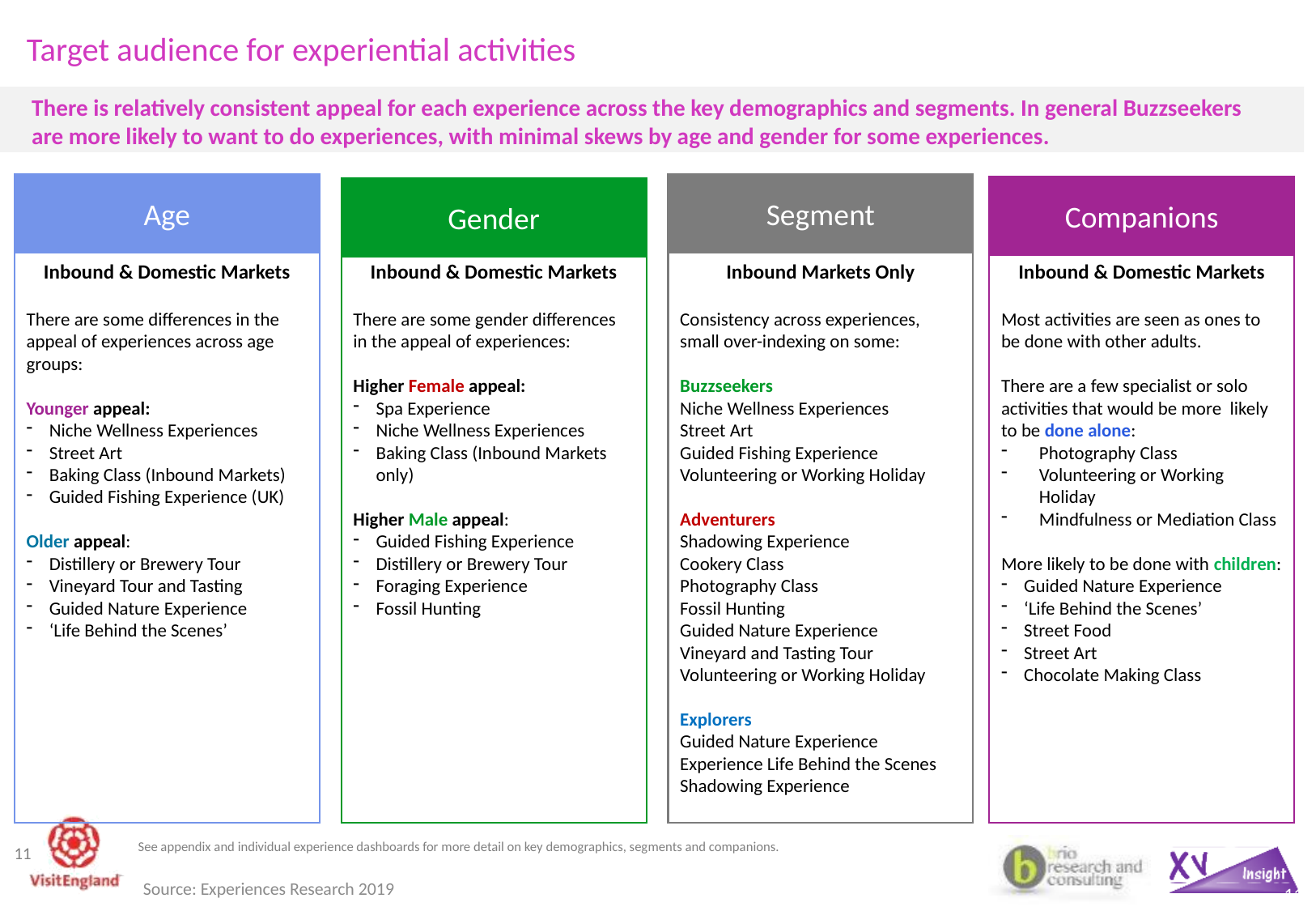

# Target audience for experiential activities

There is relatively consistent appeal for each experience across the key demographics and segments. In general Buzzseekers are more likely to want to do experiences, with minimal skews by age and gender for some experiences.

Age
Segment
Companions
Gender
Inbound & Domestic Markets

There are some differences in the appeal of experiences across age groups:

Younger appeal:
Niche Wellness Experiences
Street Art
Baking Class (Inbound Markets)
Guided Fishing Experience (UK)

Older appeal:
Distillery or Brewery Tour
Vineyard Tour and Tasting
Guided Nature Experience
‘Life Behind the Scenes’

Inbound & Domestic Markets

There are some gender differences in the appeal of experiences:

Higher Female appeal:
Spa Experience
Niche Wellness Experiences
Baking Class (Inbound Markets only)

Higher Male appeal:
Guided Fishing Experience
Distillery or Brewery Tour
Foraging Experience
Fossil Hunting
Inbound Markets Only

Consistency across experiences, small over-indexing on some:

Buzzseekers
Niche Wellness Experiences
Street Art
Guided Fishing Experience
Volunteering or Working Holiday

Adventurers
Shadowing Experience
Cookery Class
Photography Class
Fossil Hunting
Guided Nature Experience
Vineyard and Tasting Tour
Volunteering or Working Holiday

Explorers
Guided Nature Experience
Experience Life Behind the Scenes
Shadowing Experience

Inbound & Domestic Markets

Most activities are seen as ones to be done with other adults.

There are a few specialist or solo activities that would be more  likely to be done alone:
Photography Class
Volunteering or Working Holiday
Mindfulness or Mediation Class

More likely to be done with children:
Guided Nature Experience
‘Life Behind the Scenes’
Street Food
Street Art
Chocolate Making Class
See appendix and individual experience dashboards for more detail on key demographics, segments and companions.
11
11